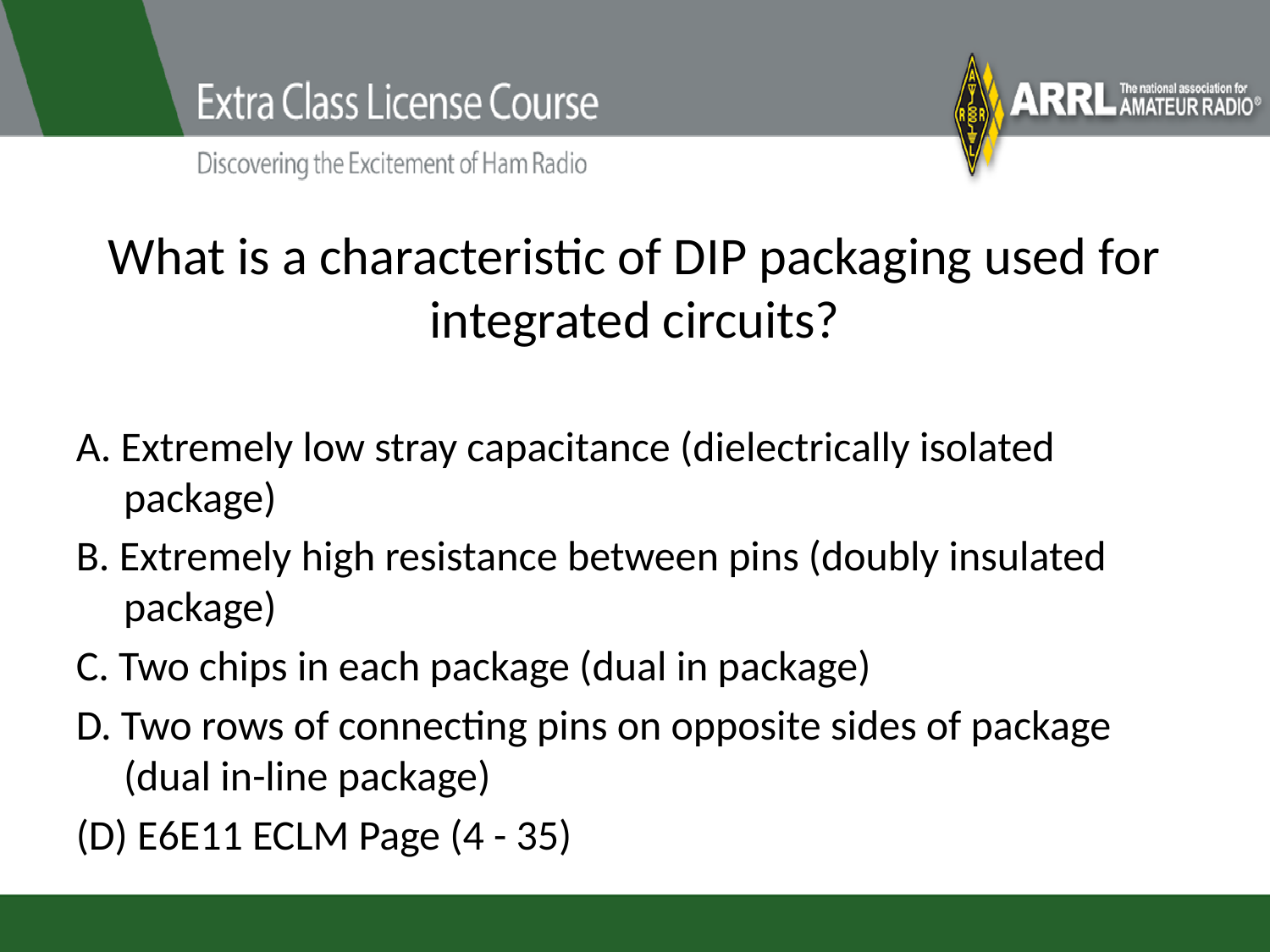

# What is a characteristic of DIP packaging used for integrated circuits?
A. Extremely low stray capacitance (dielectrically isolated package)
B. Extremely high resistance between pins (doubly insulated package)
C. Two chips in each package (dual in package)
D. Two rows of connecting pins on opposite sides of package (dual in-line package)
(D) E6E11 ECLM Page (4 - 35)